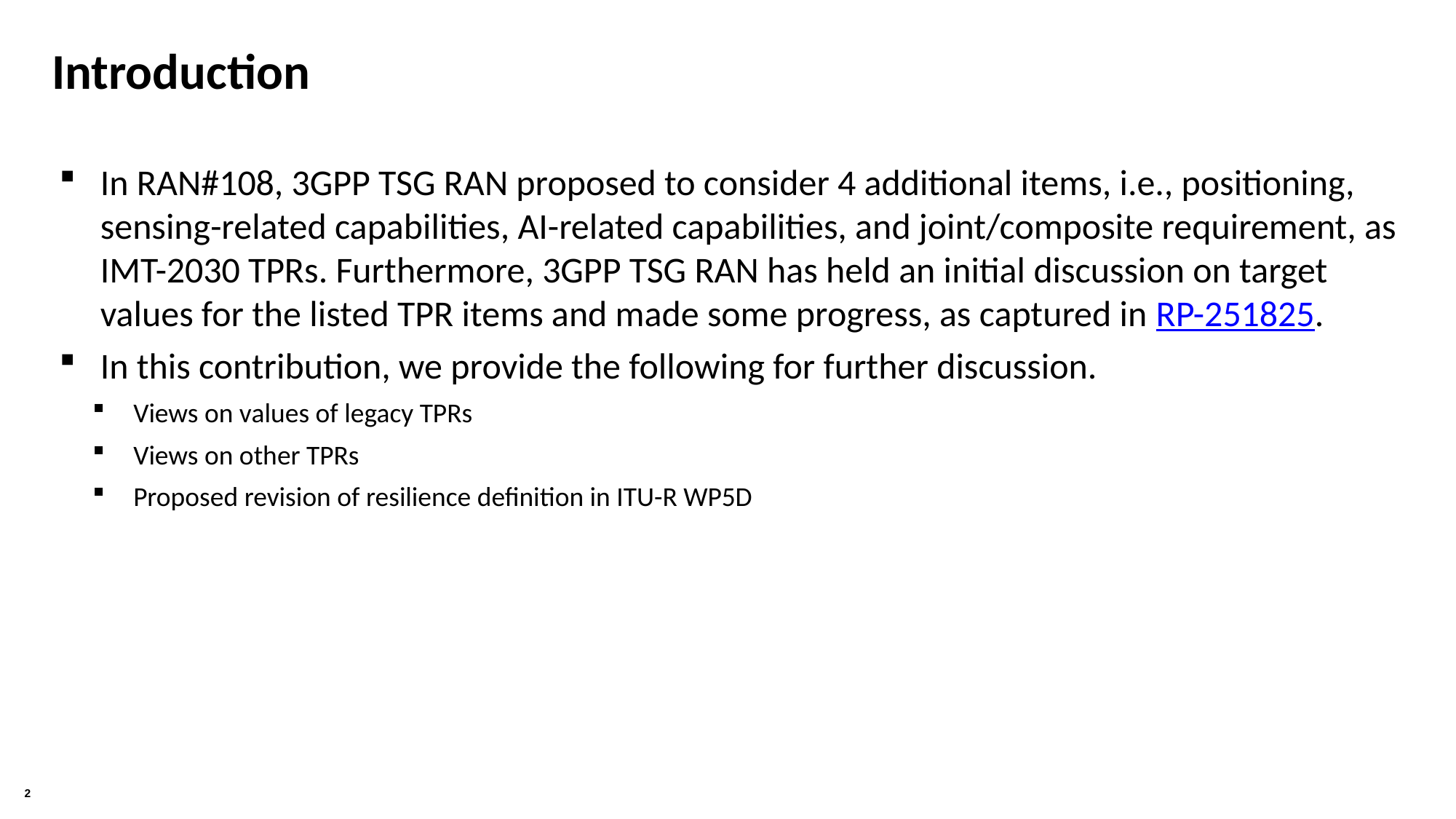

Introduction
In RAN#108, 3GPP TSG RAN proposed to consider 4 additional items, i.e., positioning, sensing-related capabilities, AI-related capabilities, and joint/composite requirement, as IMT-2030 TPRs. Furthermore, 3GPP TSG RAN has held an initial discussion on target values for the listed TPR items and made some progress, as captured in RP-251825.
In this contribution, we provide the following for further discussion.
Views on values of legacy TPRs
Views on other TPRs
Proposed revision of resilience definition in ITU-R WP5D